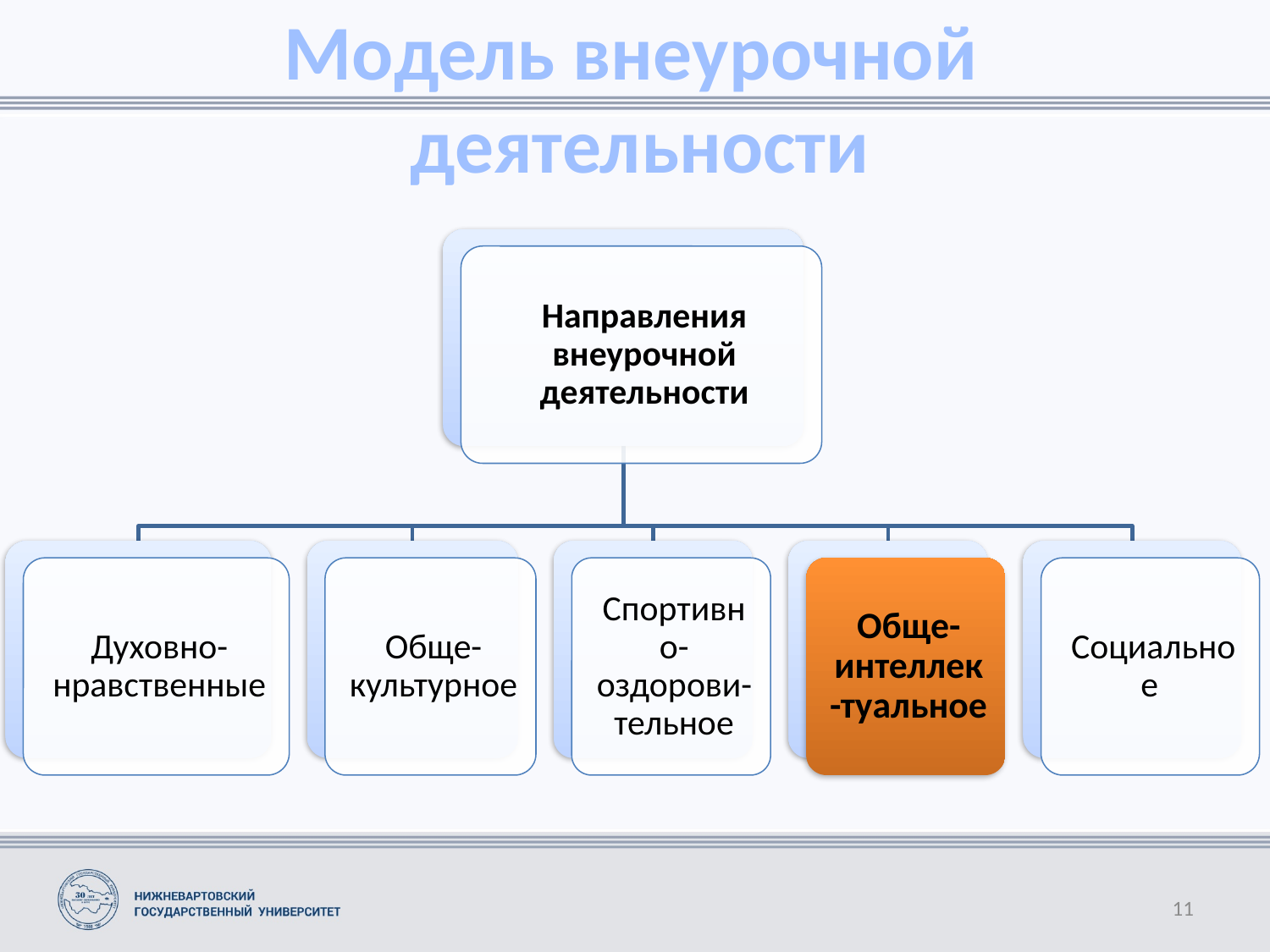

Модель внеурочной
деятельности
Направления внеурочной деятельности
Духовно-нравственные
Обще-культурное
Спортивно-оздорови-тельное
Обще-интеллек-туальное
Социальное
11